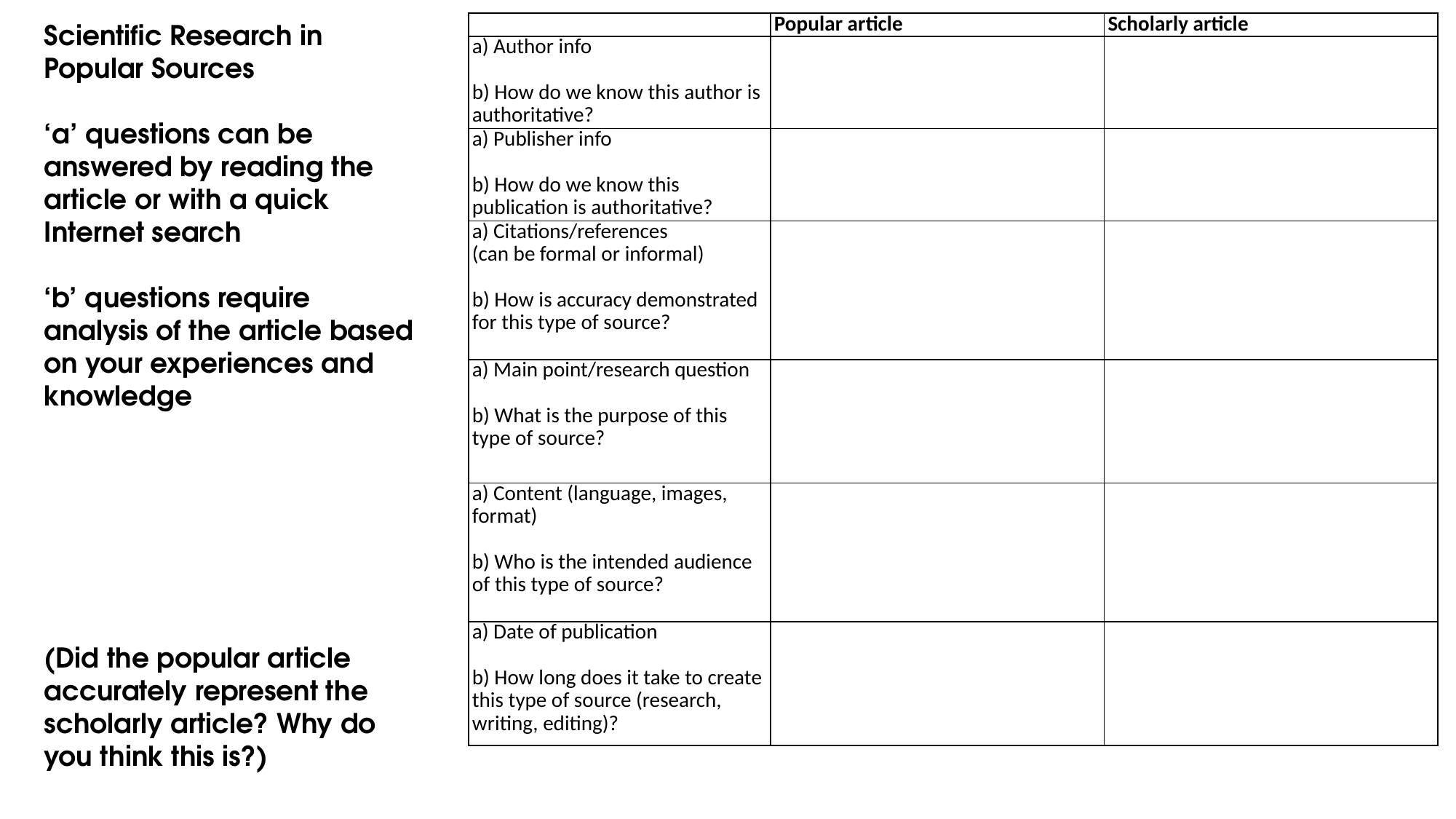

Scientific Research in Popular Sources

‘a’ questions can be answered by reading the article or with a quick Internet search
‘b’ questions require analysis of the article based on your experiences and knowledge

(Did the popular article accurately represent the scholarly article? Why do you think this is?)
|  | Popular article | Scholarly article |
| --- | --- | --- |
| a) Author info   b) How do we know this author is authoritative? |  |  |
| a) Publisher info   b) How do we know this publication is authoritative? |  |  |
| a) Citations/references (can be formal or informal)   b) How is accuracy demonstrated for this type of source? |  |  |
| a) Main point/research question   b) What is the purpose of this type of source? |  |  |
| a) Content (language, images, format)   b) Who is the intended audience of this type of source? |  |  |
| a) Date of publication   b) How long does it take to create this type of source (research, writing, editing)? |  |  |